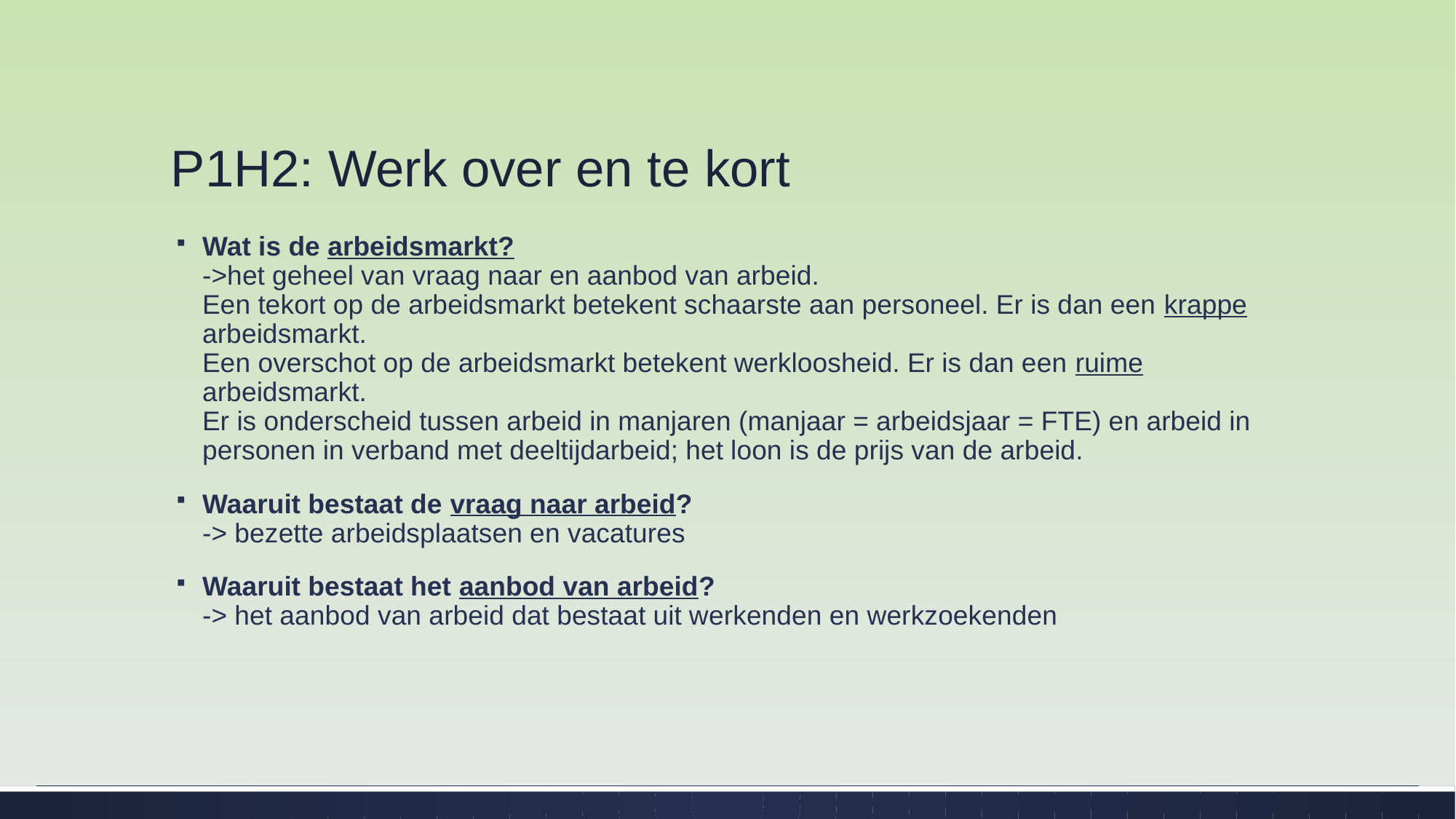

# P1H2: Werk over en te kort
Wat is de arbeidsmarkt?
->het geheel van vraag naar en aanbod van arbeid.
Een tekort op de arbeidsmarkt betekent schaarste aan personeel. Er is dan een krappe arbeidsmarkt.
Een overschot op de arbeidsmarkt betekent werkloosheid. Er is dan een ruime arbeidsmarkt.
Er is onderscheid tussen arbeid in manjaren (manjaar = arbeidsjaar = FTE) en arbeid in personen in verband met deeltijdarbeid; het loon is de prijs van de arbeid.
Waaruit bestaat de vraag naar arbeid?
-> bezette arbeidsplaatsen en vacatures
Waaruit bestaat het aanbod van arbeid?
-> het aanbod van arbeid dat bestaat uit werkenden en werkzoekenden